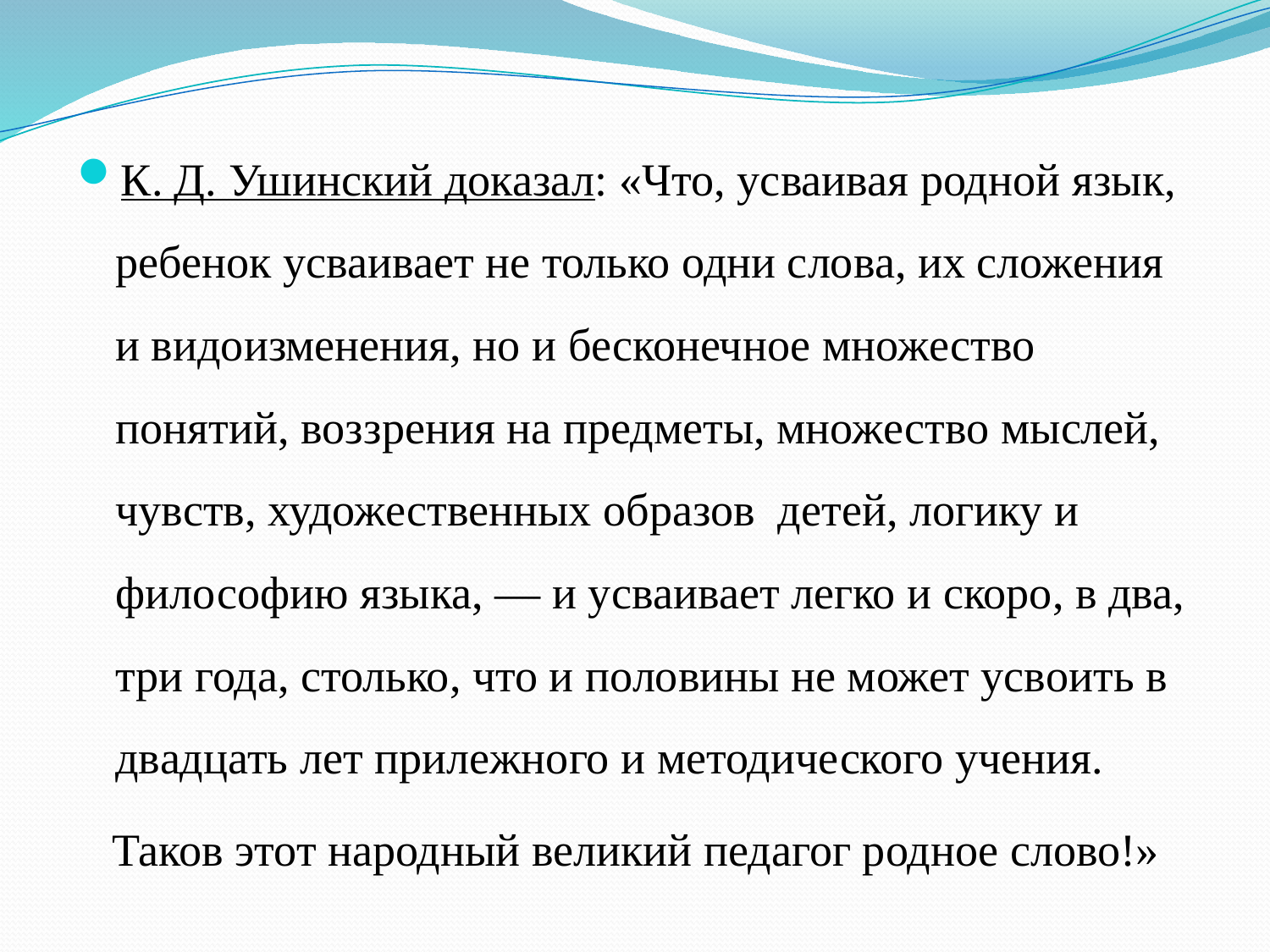

К. Д. Ушинский доказал: «Что, усваивая родной язык, ребенок усваивает не только одни слова, их сложения и видоизменения, но и бесконечное множество понятий, воззрения на предметы, множество мыслей, чувств, художественных образов  детей, логику и философию языка, — и усваивает легко и скоро, в два, три года, столько, что и половины не может усвоить в двадцать лет прилежного и методического учения.
   Таков этот народный великий педагог родное слово!»